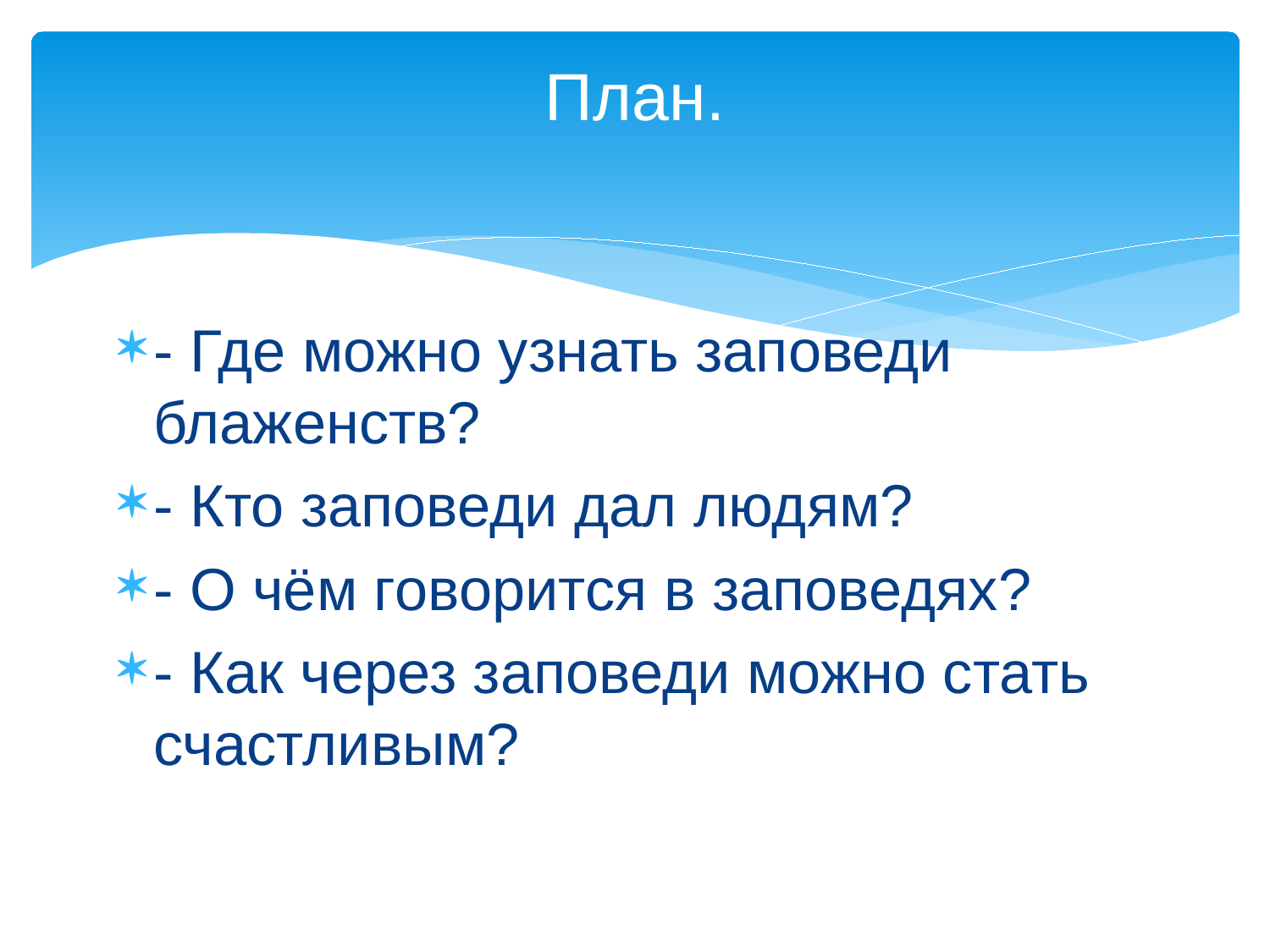

# План.
- Где можно узнать заповеди блаженств?
- Кто заповеди дал людям?
- О чём говорится в заповедях?
- Как через заповеди можно стать счастливым?